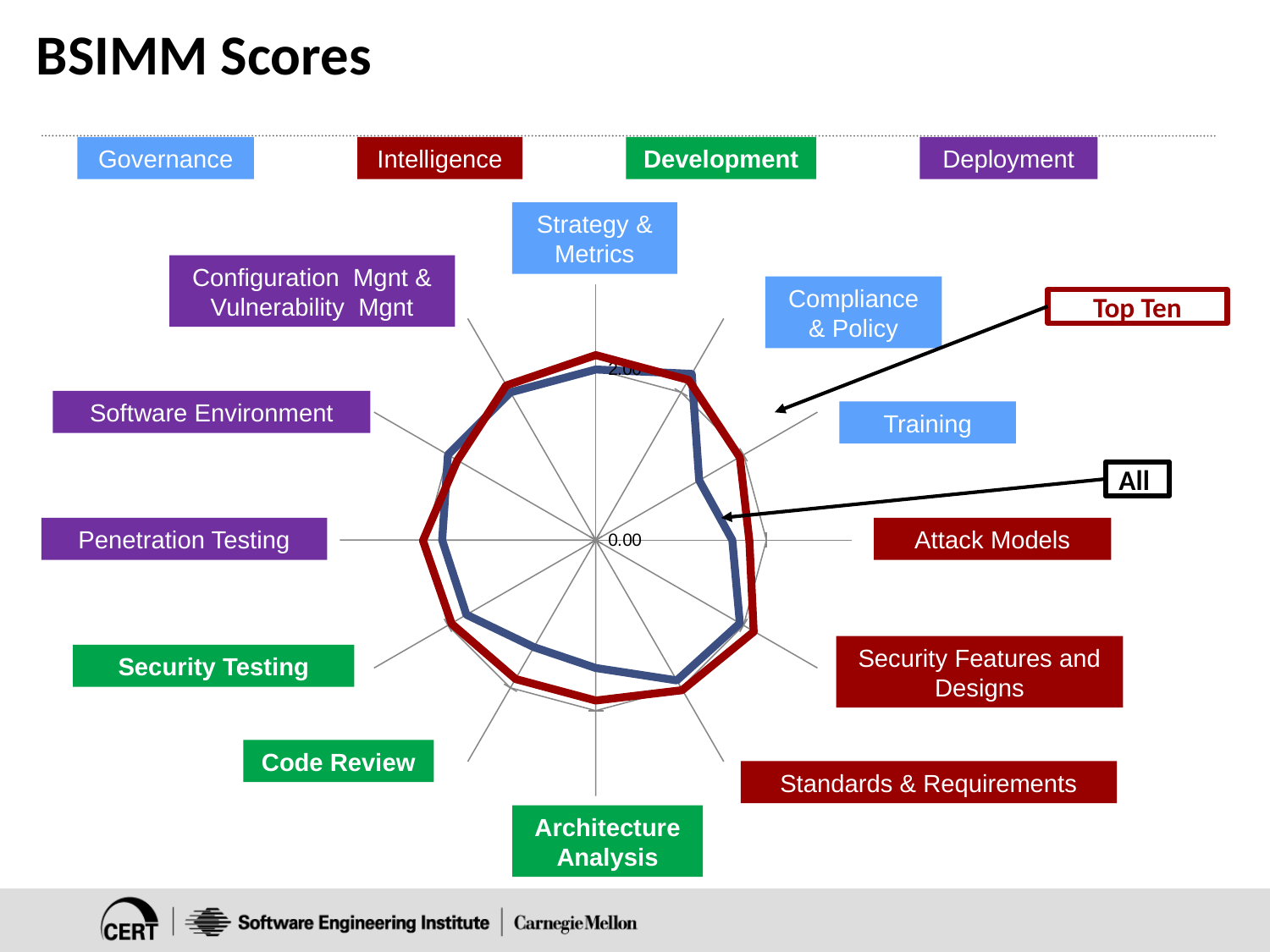

# BSIMM Scores
Governance
Intelligence
Development
Deployment
Strategy & Metrics
Configuration  Mgnt & Vulnerability  Mgnt
Compliance & Policy
Software Environment
Training
Penetration Testing
Attack Models
Security Features and Designs
Security Testing
Code Review
Standards & Requirements
Architecture Analysis

### Chart

| Category |  |
|---|---|

### Chart

| Category |  |
|---|---|
Top Ten
All